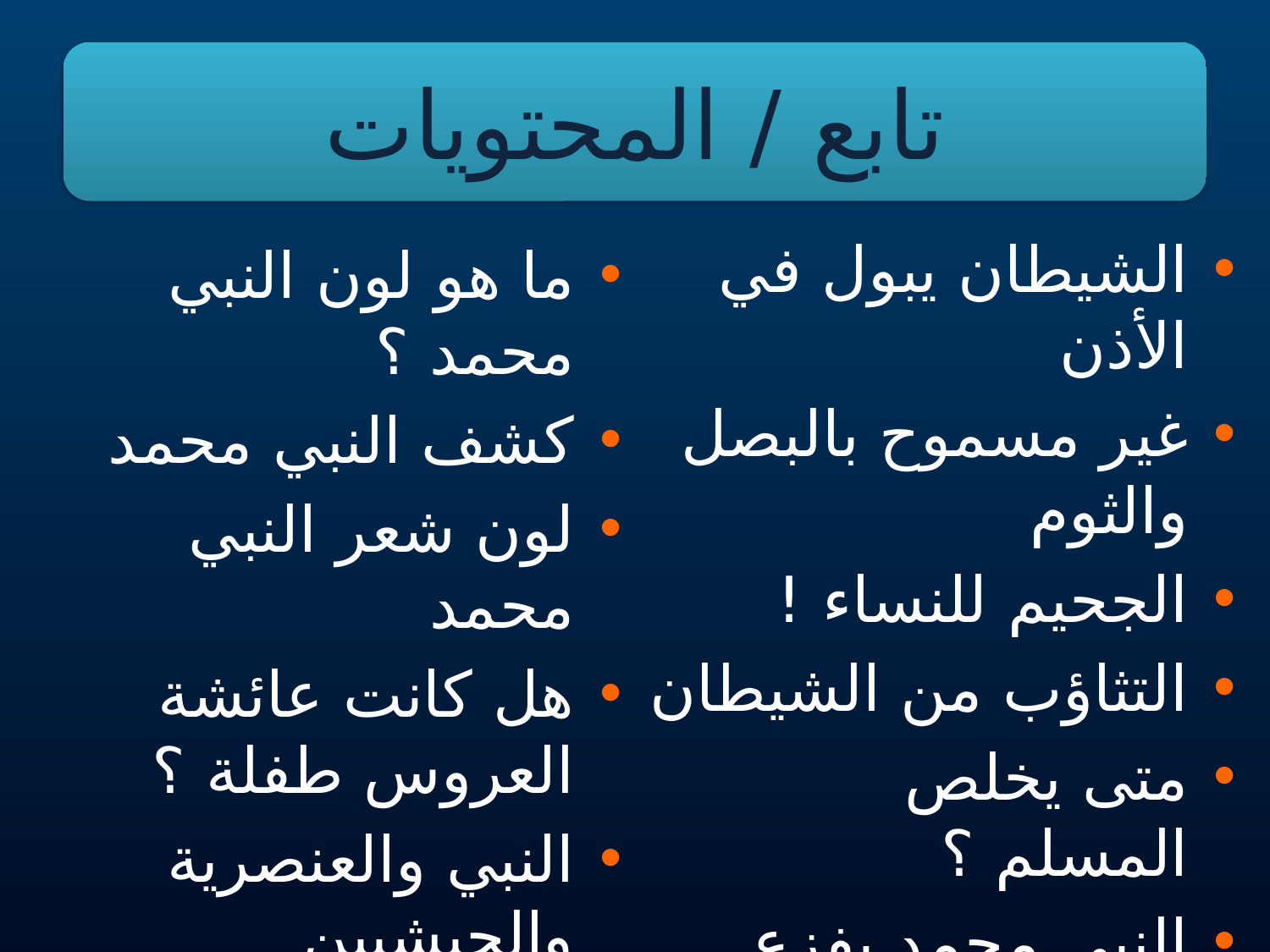

#
تابع / المحتويات
الشيطان يبول في الأذن
غير مسموح بالبصل والثوم
الجحيم للنساء !
التثاؤب من الشيطان
متى يخلص المسلم ؟
النبي محمد يفزع عند الكسوف
أوراق النخيل على القبر

ما هو لون النبي محمد ؟
كشف النبي محمد
لون شعر النبي محمد
هل كانت عائشة العروس طفلة ؟
النبي والعنصرية والحبشيين
جبريل يشق صدر النبي محمد
ماذا تحتاج لتعرف عن الإسلام ؟